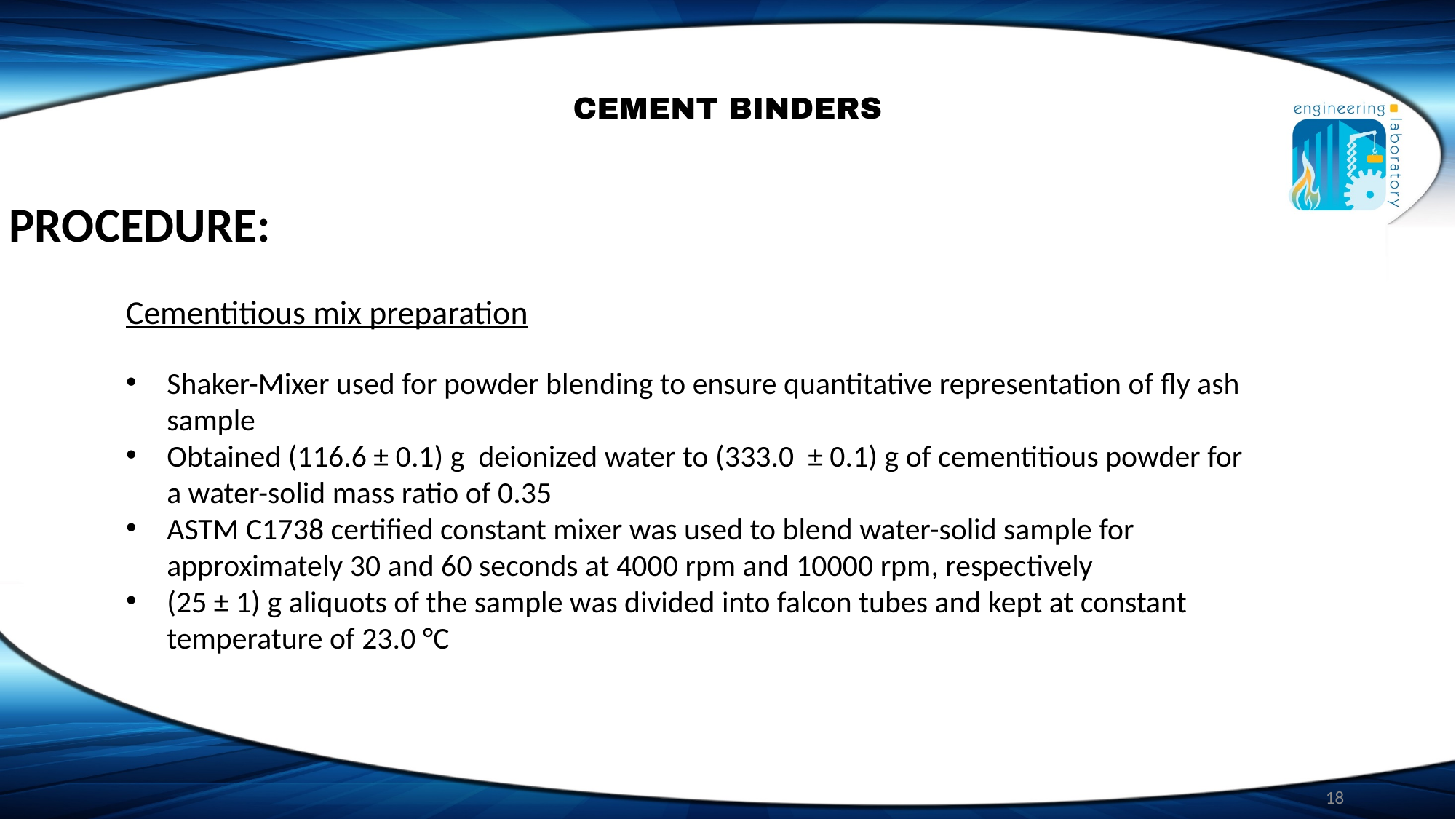

# CEMENT BINDERS
PROCEDURE:

Cementitious mix preparation

Shaker-Mixer used for powder blending to ensure quantitative representation of fly ash sample
Obtained (116.6 ± 0.1) g  deionized water to (333.0  ± 0.1) g of cementitious powder for a water-solid mass ratio of 0.35
ASTM C1738 certified constant mixer was used to blend water-solid sample for approximately 30 and 60 seconds at 4000 rpm and 10000 rpm, respectively
(25 ± 1) g aliquots of the sample was divided into falcon tubes and kept at constant temperature of 23.0 °C

18